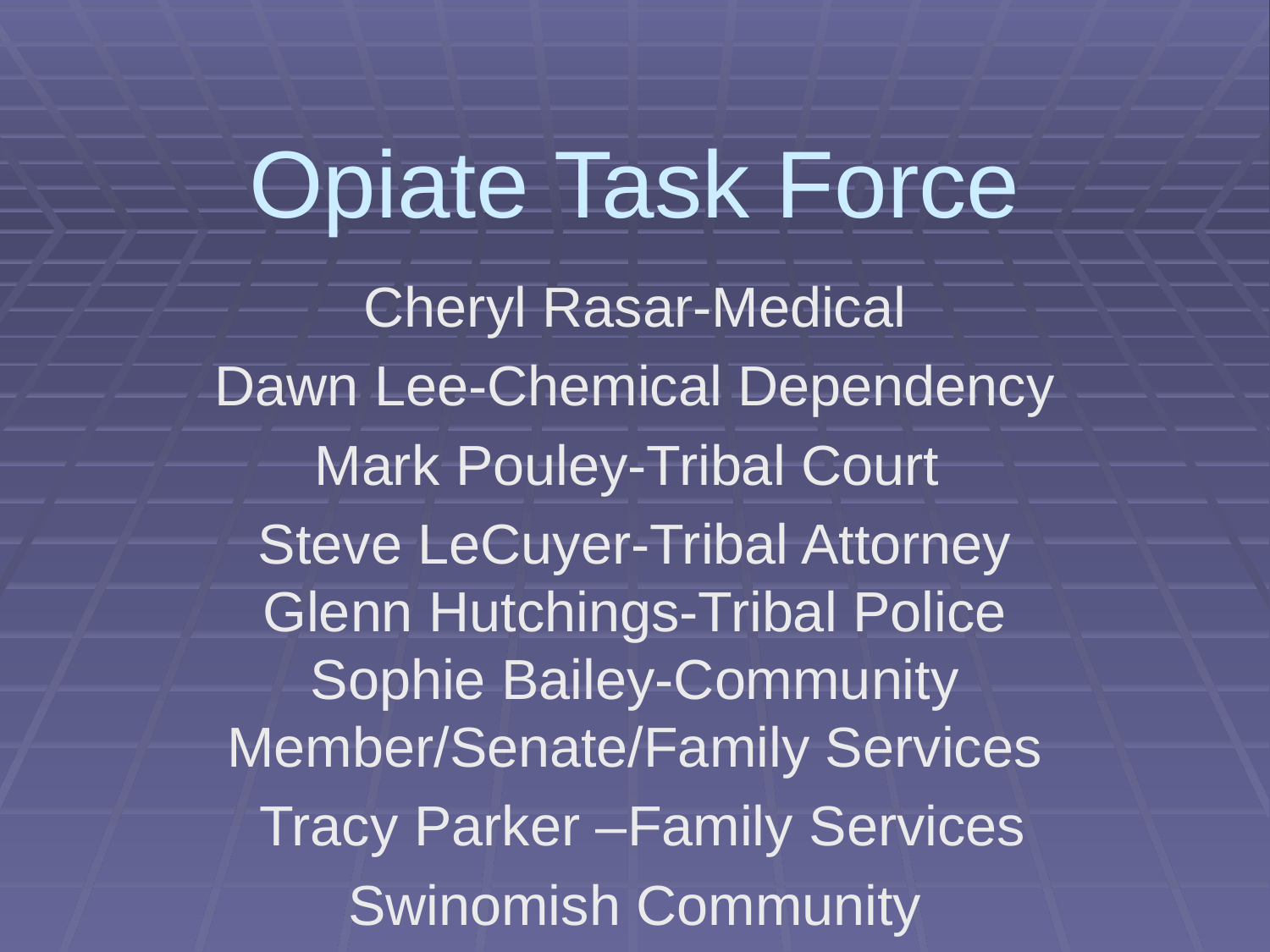

# Opiate Task Force
Cheryl Rasar-Medical
Dawn Lee-Chemical Dependency
Mark Pouley-Tribal Court
Steve LeCuyer-Tribal Attorney Glenn Hutchings-Tribal Police Sophie Bailey-Community Member/Senate/Family Services
 Tracy Parker –Family Services
Swinomish Community